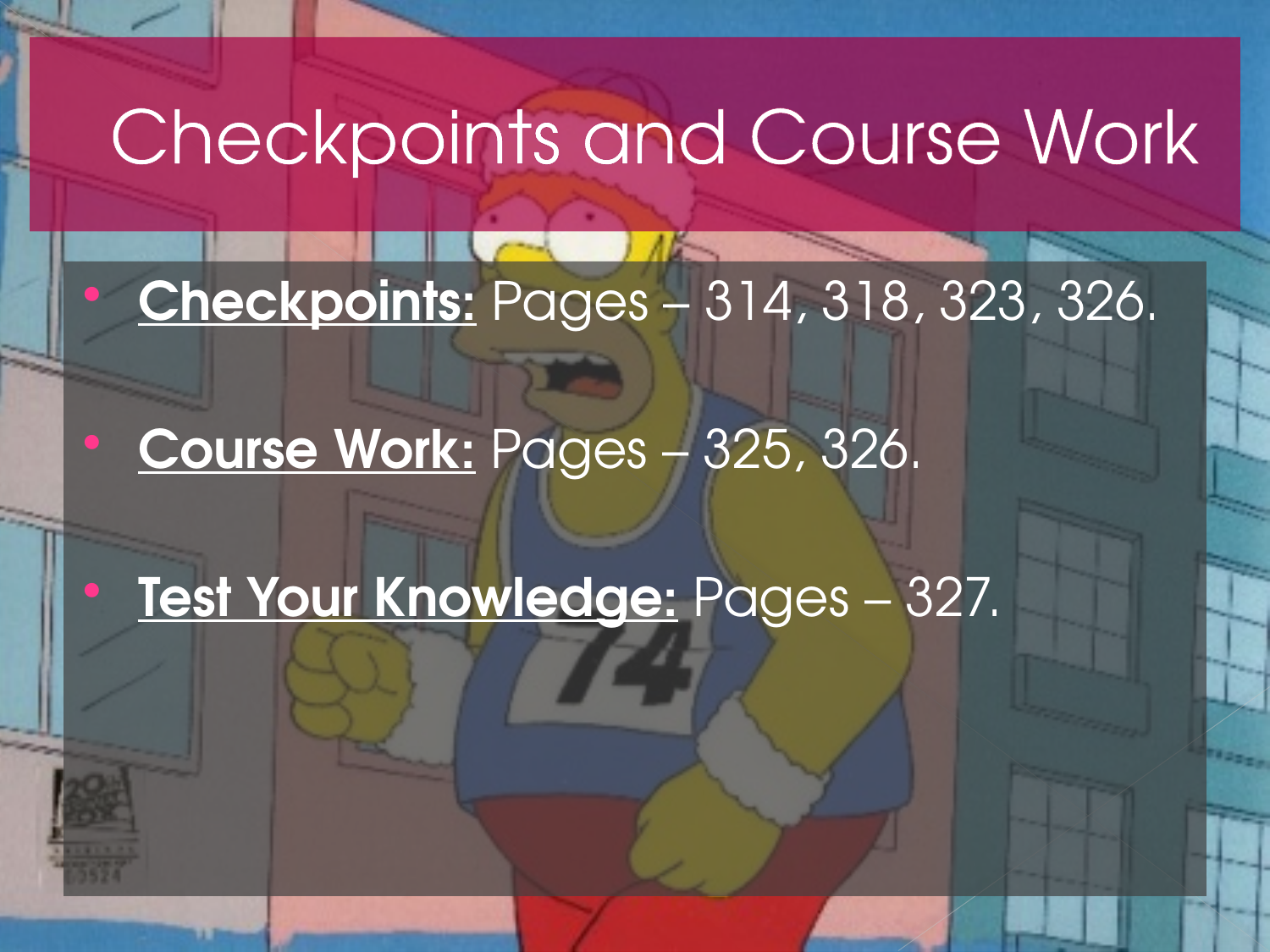

# Checkpoints and Course Work
Checkpoints: Pages – 314, 318, 323, 326.

Course Work: Pages – 325, 326.

Test Your Knowledge: Pages – 327.